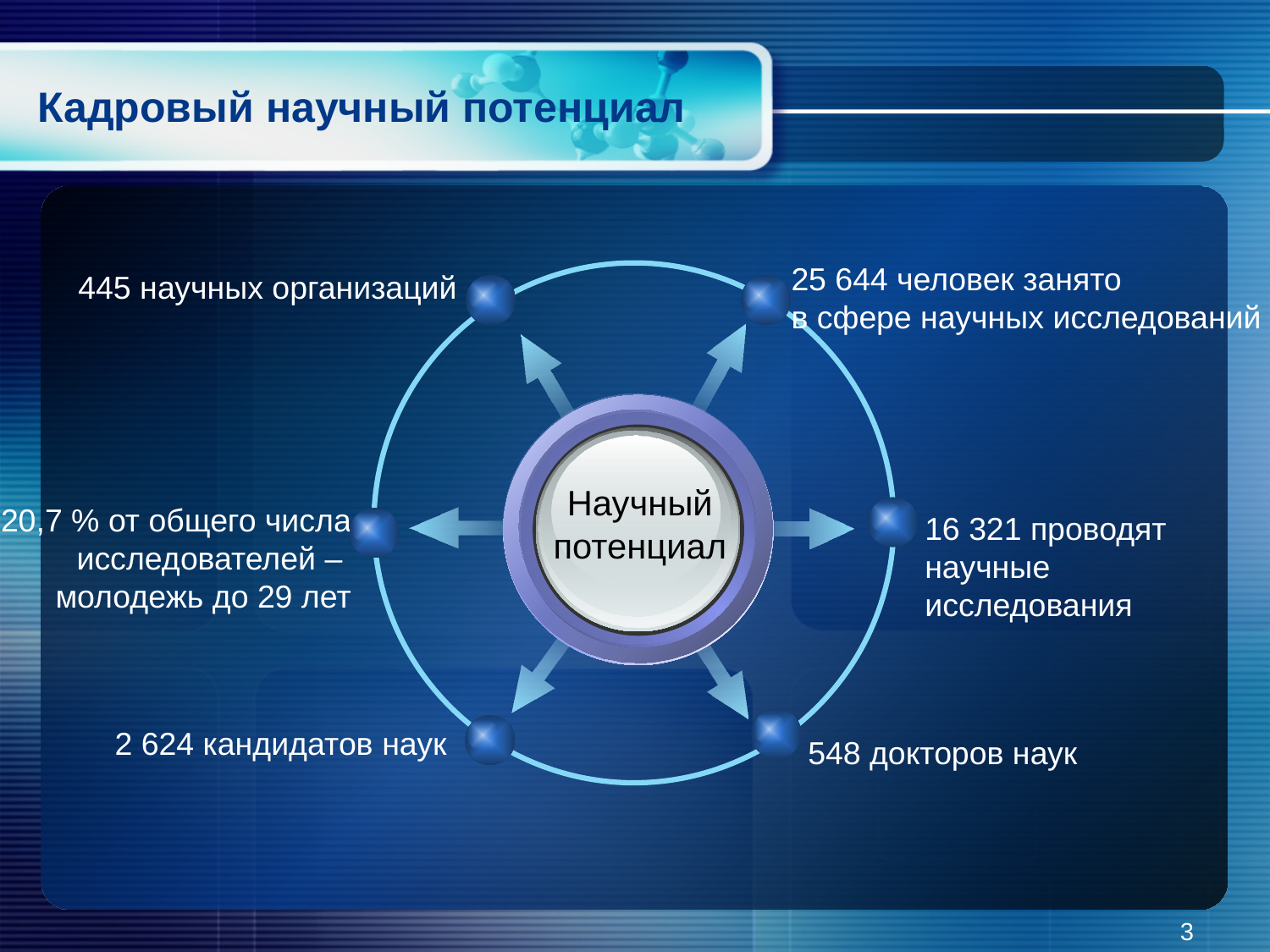

# Кадровый научный потенциал
25 644 человек занято
в сфере научных исследований
445 научных организаций

Научный
потенциал
20,7 % от общего числа
 исследователей –
молодежь до 29 лет

16 321 проводят
научные исследования

2 624 кандидатов наук
548 докторов наук
3